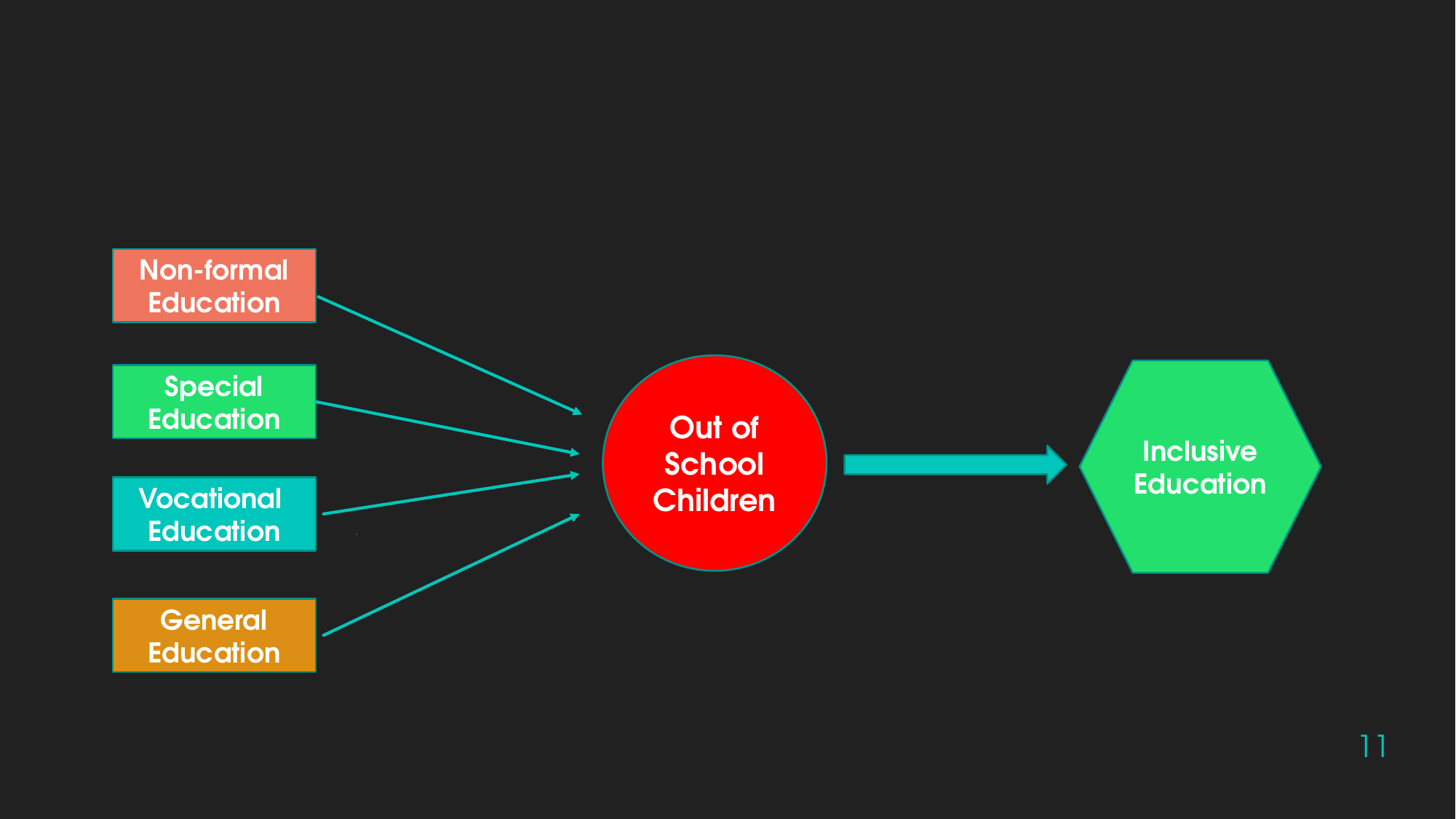

Non-formal Education
Out of School Children
Inclusive Education
Special
Education

Vocational
Education
General
Education
11